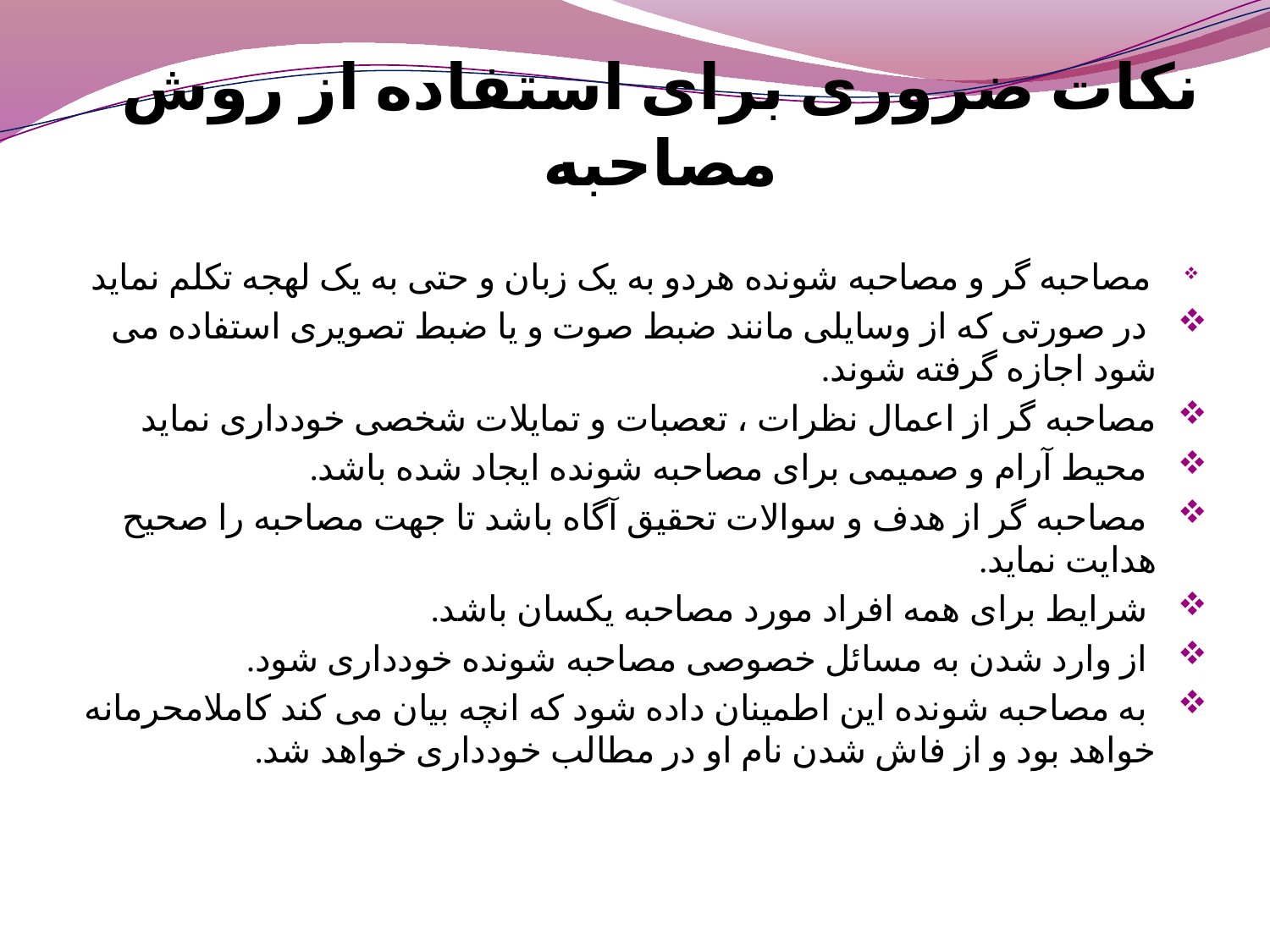

# نکات ضروری برای استفاده از روش مصاحبه
 مصاحبه گر و مصاحبه شونده هردو به یک زبان و حتی به یک لهجه تکلم نماید
 در صورتی که از وسایلی مانند ضبط صوت و یا ضبط تصویری استفاده می شود اجازه گرفته شوند.
مصاحبه گر از اعمال نظرات ، تعصبات و تمایلات شخصی خودداری نماید
 محیط آرام و صمیمی برای مصاحبه شونده ایجاد شده باشد.
 مصاحبه گر از هدف و سوالات تحقیق آگاه باشد تا جهت مصاحبه را صحیح هدایت نماید.
 شرایط برای همه افراد مورد مصاحبه یکسان باشد.
 از وارد شدن به مسائل خصوصی مصاحبه شونده خودداری شود.
 به مصاحبه شونده این اطمینان داده شود که انچه بیان می کند کاملامحرمانه خواهد بود و از فاش شدن نام او در مطالب خودداری خواهد شد.